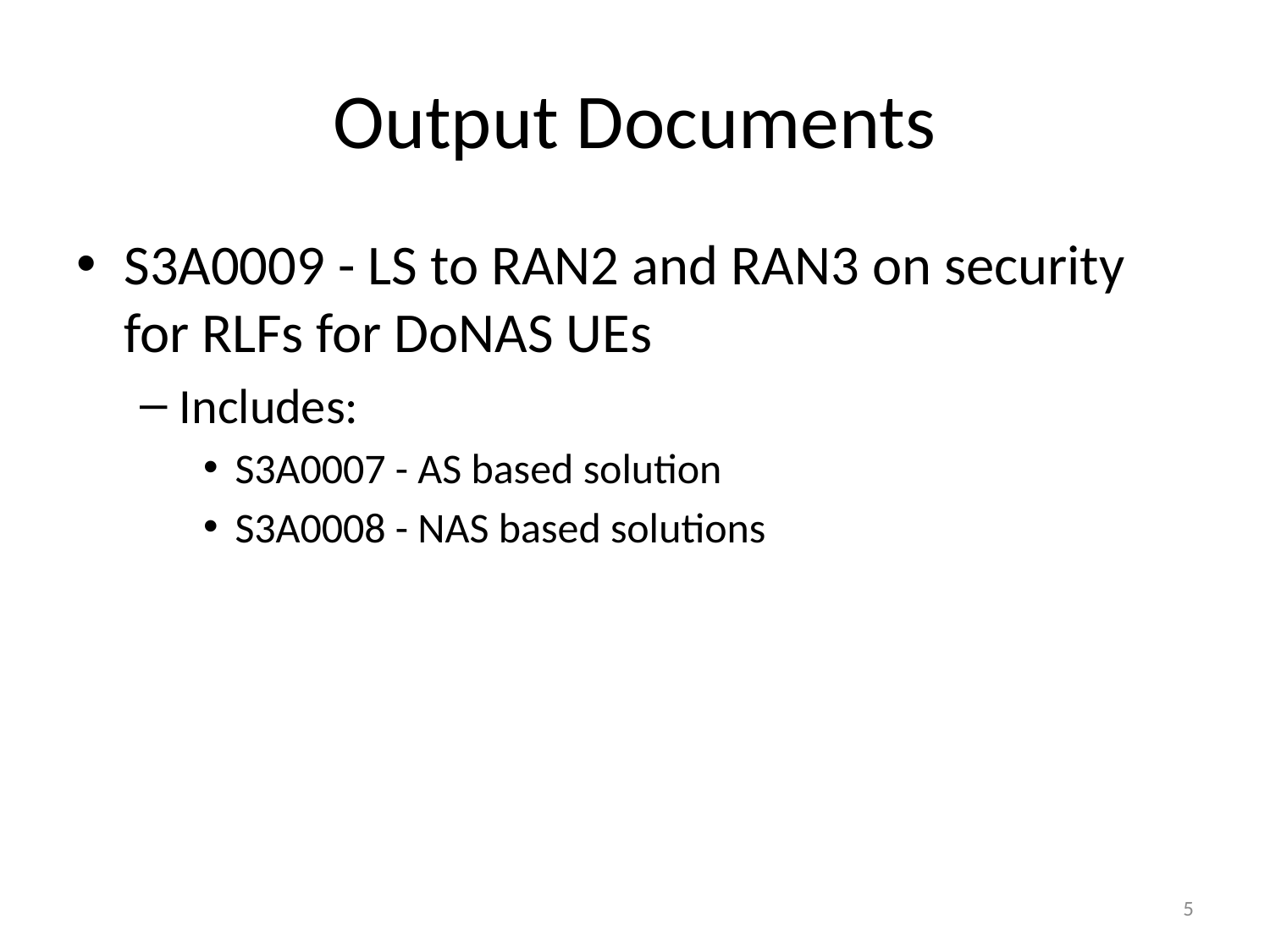

# Output Documents
S3A0009 - LS to RAN2 and RAN3 on security for RLFs for DoNAS UEs
Includes:
S3A0007 - AS based solution
S3A0008 - NAS based solutions
5